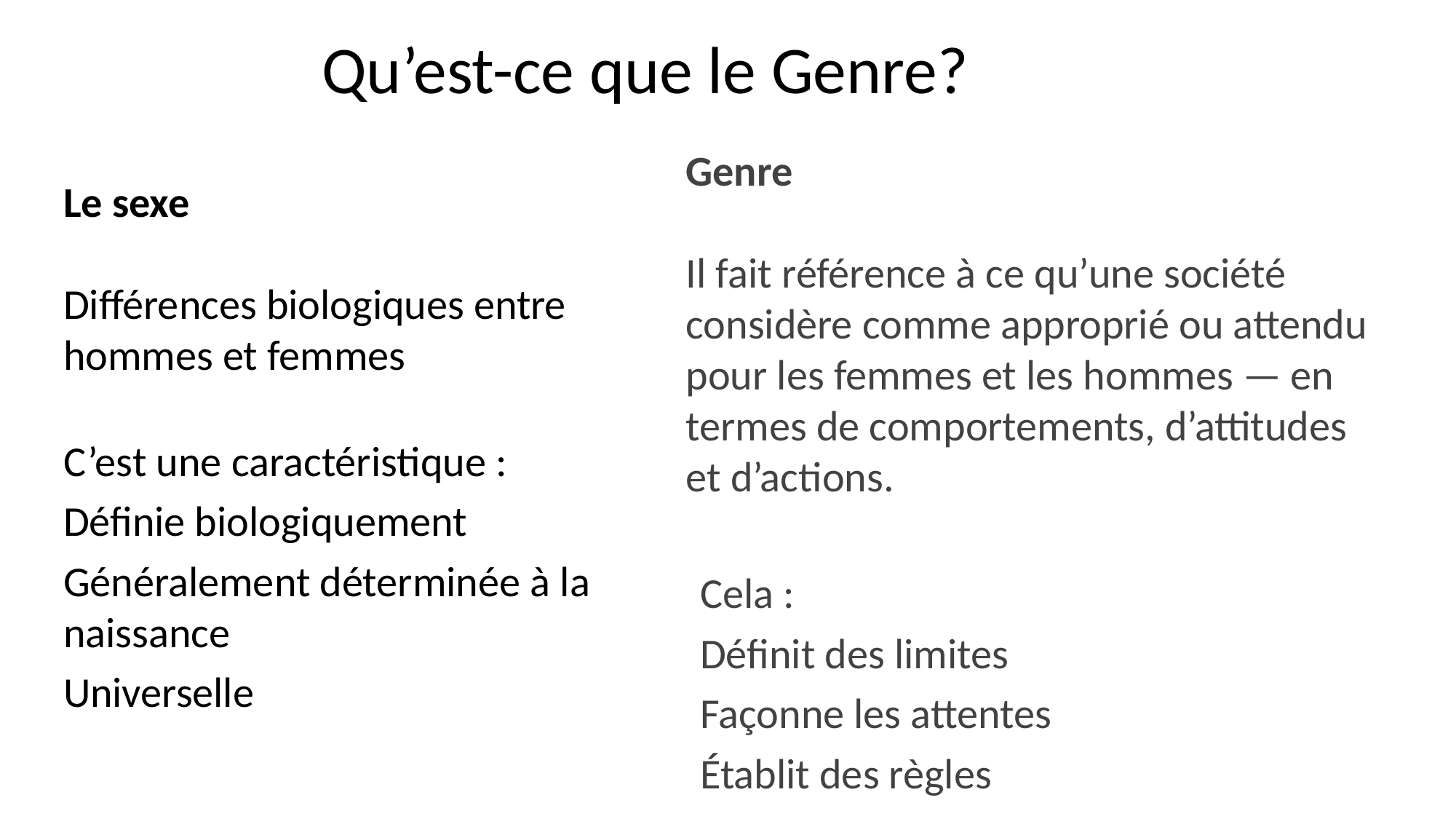

Qu’est-ce que le Genre?
Genre
Il fait référence à ce qu’une société considère comme approprié ou attendu pour les femmes et les hommes — en termes de comportements, d’attitudes et d’actions.
Le sexe

Différences biologiques entre hommes et femmes

C’est une caractéristique :
Définie biologiquement
Généralement déterminée à la naissance
Universelle

Cela :
Définit des limites
Façonne les attentes
Établit des règles